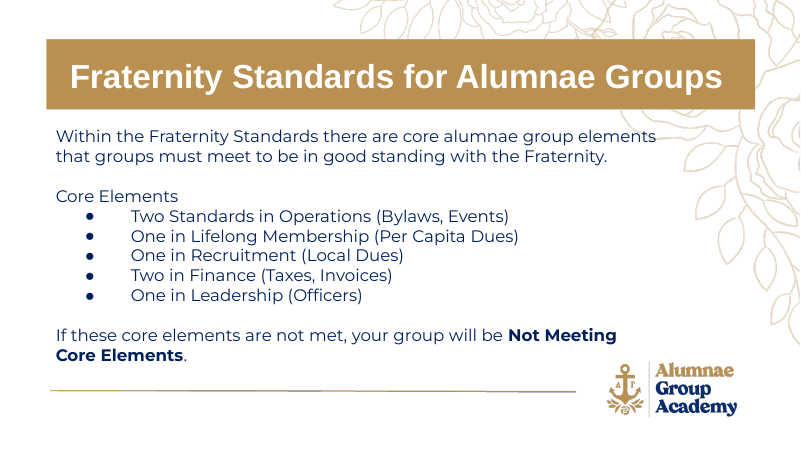

Fraternity Standards for Alumnae Groups
Within the Fraternity Standards there are core alumnae group elements that groups must meet to be in good standing with the Fraternity.

Core Elements
Two Standards in Operations (Bylaws, Events)
One in Lifelong Membership (Per Capita Dues)
One in Recruitment (Local Dues)
Two in Finance (Taxes, Invoices)
One in Leadership (Officers)

If these core elements are not met, your group will be Not Meeting Core Elements.